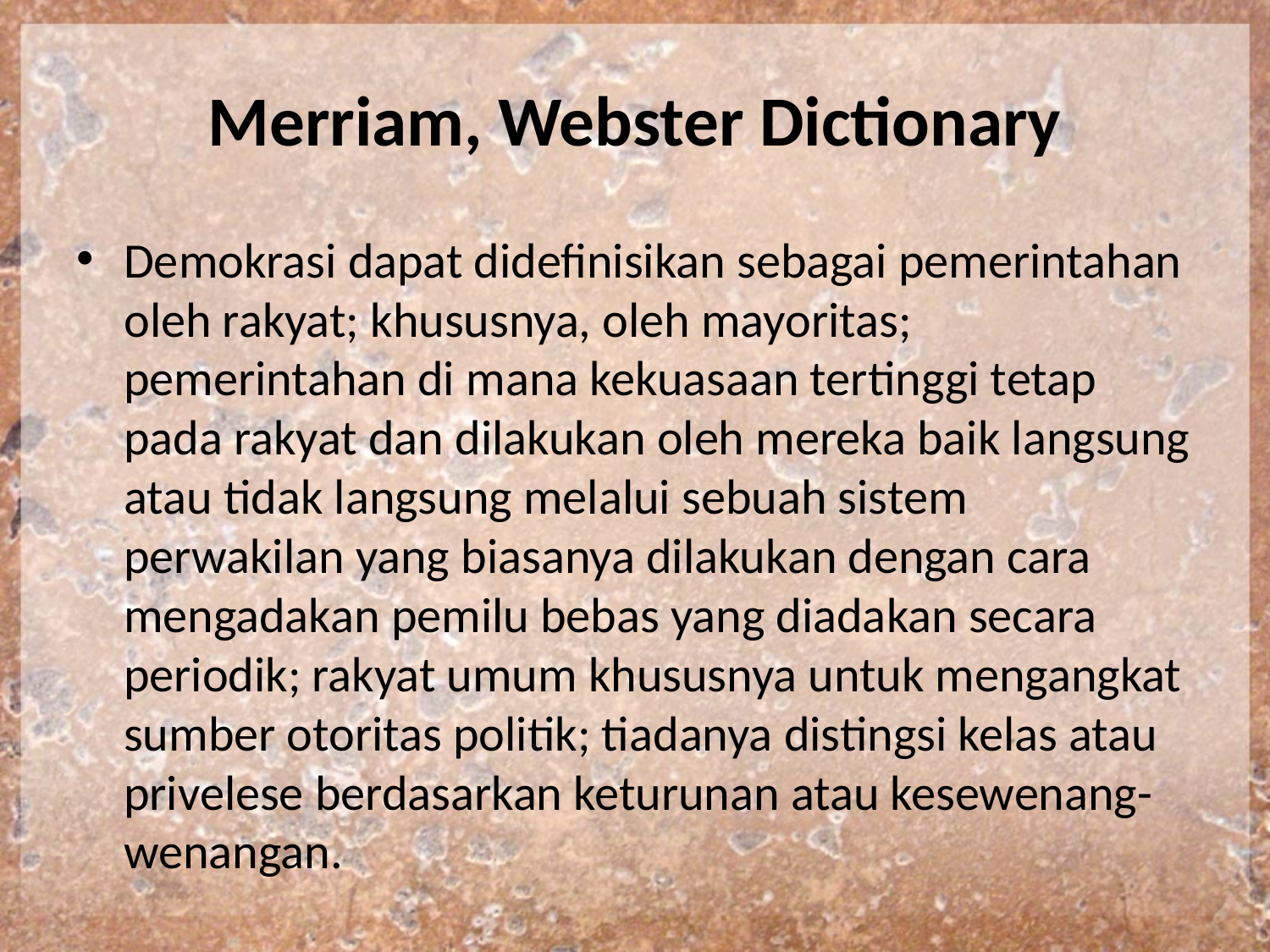

# Merriam, Webster Dictionary
Demokrasi dapat didefinisikan sebagai pemerintahan oleh rakyat; khususnya, oleh mayoritas; pemerintahan di mana kekuasaan tertinggi tetap pada rakyat dan dilakukan oleh mereka baik langsung atau tidak langsung melalui sebuah sistem perwakilan yang biasanya dilakukan dengan cara mengadakan pemilu bebas yang diadakan secara periodik; rakyat umum khususnya untuk mengangkat sumber otoritas politik; tiadanya distingsi kelas atau privelese berdasarkan keturunan atau kesewenang-wenangan.